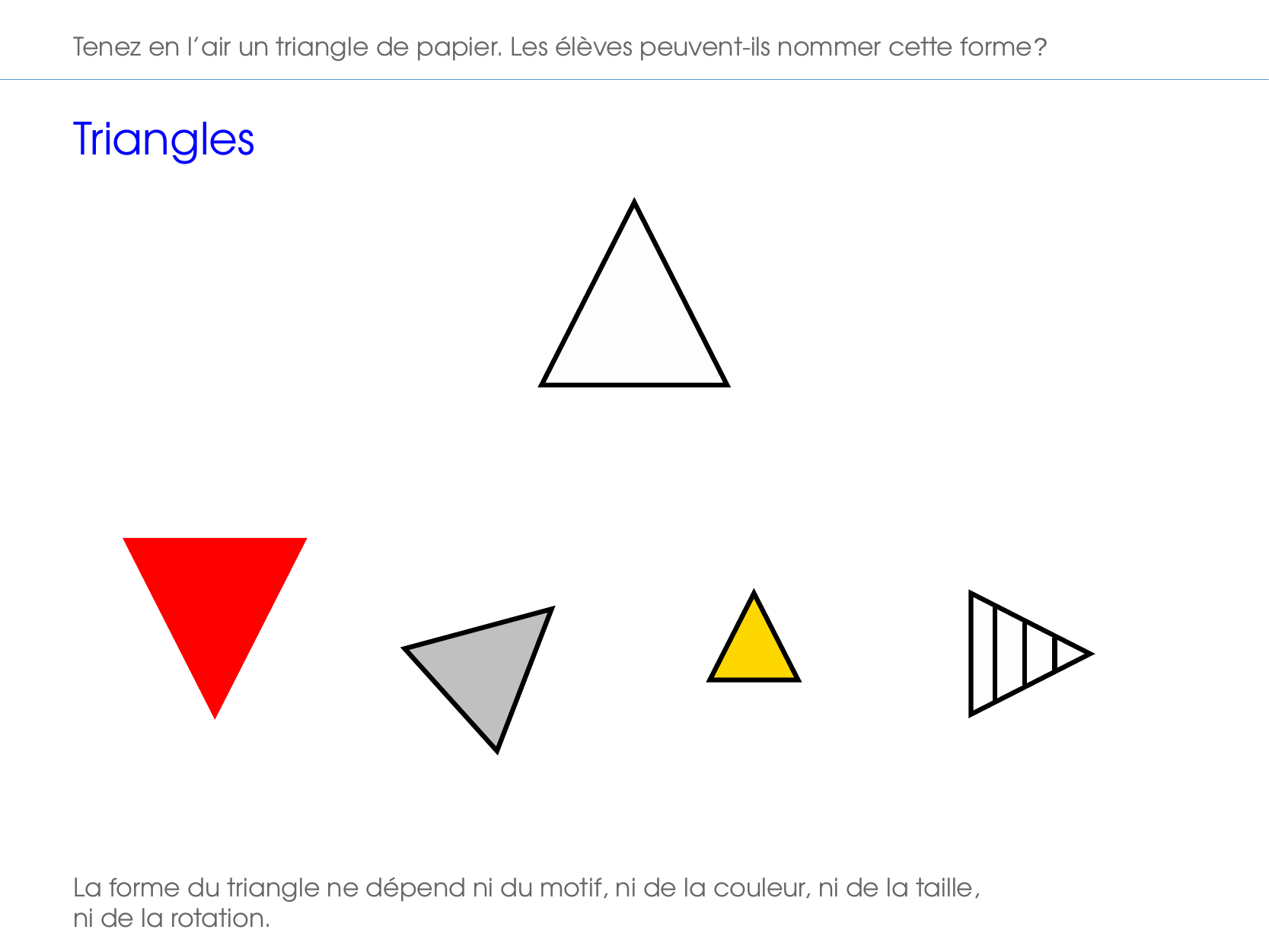

Tenez en l’air un triangle de papier. Les élèves peuvent-ils nommer cette forme?
Triangles

La forme du triangle ne dépend ni du motif, ni de la couleur, ni de la taille, ni de la rotation.